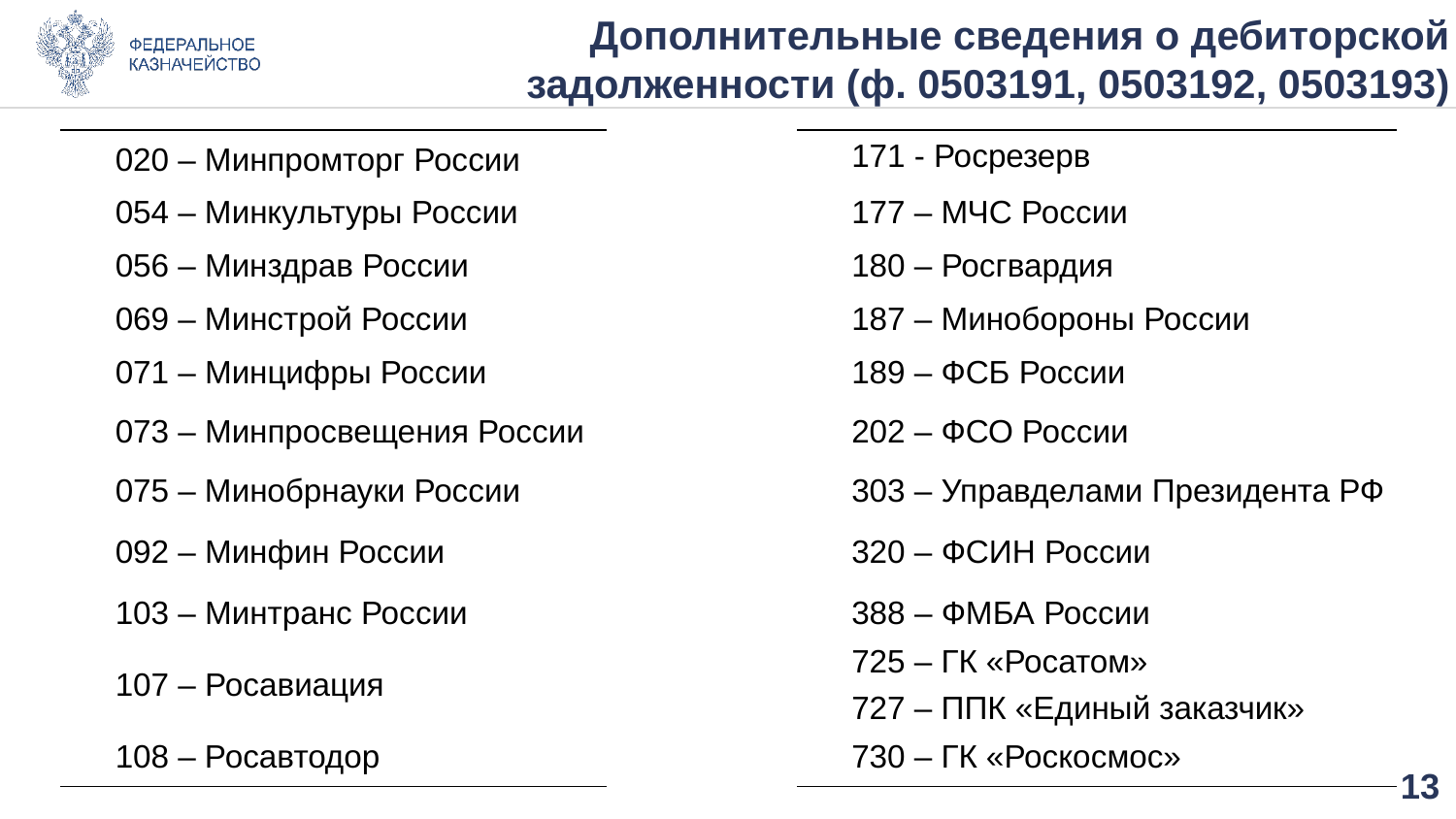

# Дополнительные сведения о дебиторской задолженности (ф. 0503191, 0503192, 0503193)
| 020 – Минпромторг России |  | 171 - Росрезерв |
| --- | --- | --- |
| 054 – Минкультуры России |  | 177 – МЧС России |
| 056 – Минздрав России |  | 180 – Росгвардия |
| 069 – Минстрой России |  | 187 – Минобороны России |
| 071 – Минцифры России |  | 189 – ФСБ России |
| 073 – Минпросвещения России |  | 202 – ФСО России |
| 075 – Минобрнауки России |  | 303 – Управделами Президента РФ |
| 092 – Минфин России |  | 320 – ФСИН России |
| 103 – Минтранс России |  | 388 – ФМБА России |
| 107 – Росавиация |  | 725 – ГК «Росатом» 727 – ППК «Единый заказчик» |
| 108 – Росавтодор |  | 730 – ГК «Роскосмос» |
13